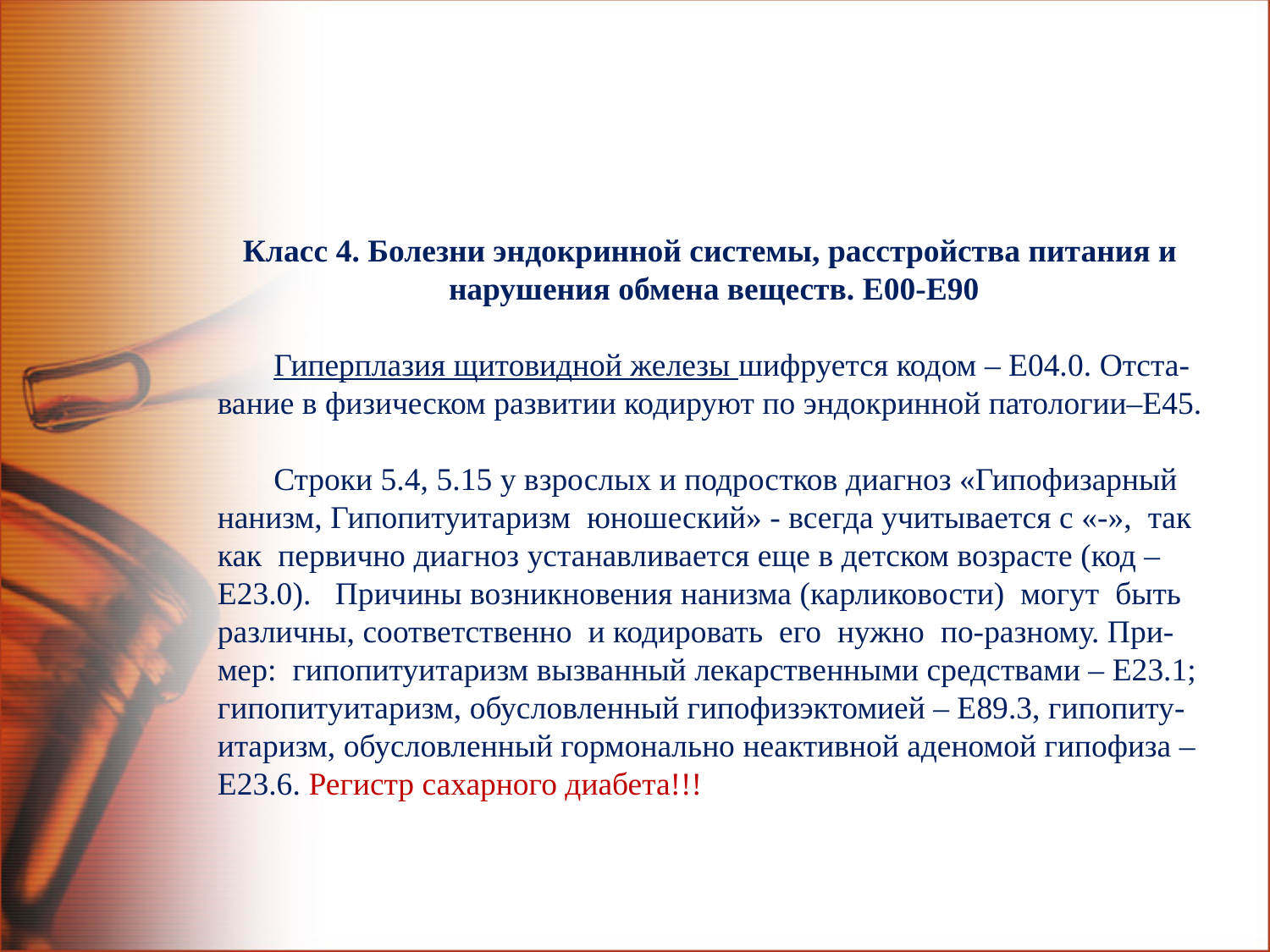

Класс 4. Болезни эндокринной системы, расстройства питания и
 нарушения обмена веществ. Е00-Е90
       Гиперплазия щитовидной железы шифруется кодом – E04.0. Отста-вание в физическом развитии кодируют по эндокринной патологии–E45.
       Строки 5.4, 5.15 у взрослых и подростков диагноз «Гипофизарный
нанизм, Гипопитуитаризм  юношеский» - всегда учитывается с «-»,  так  как  первично диагноз устанавливается еще в детском возрасте (код –
Е23.0).   Причины возникновения нанизма (карликовости)  могут  быть различны, соответственно  и кодировать  его  нужно  по-разному. При-
мер:  гипопитуитаризм вызванный лекарственными средствами – Е23.1; гипопитуитаризм, обусловленный гипофизэктомией – Е89.3, гипопиту-
итаризм, обусловленный гормонально неактивной аденомой гипофиза – Е23.6. Регистр сахарного диабета!!!